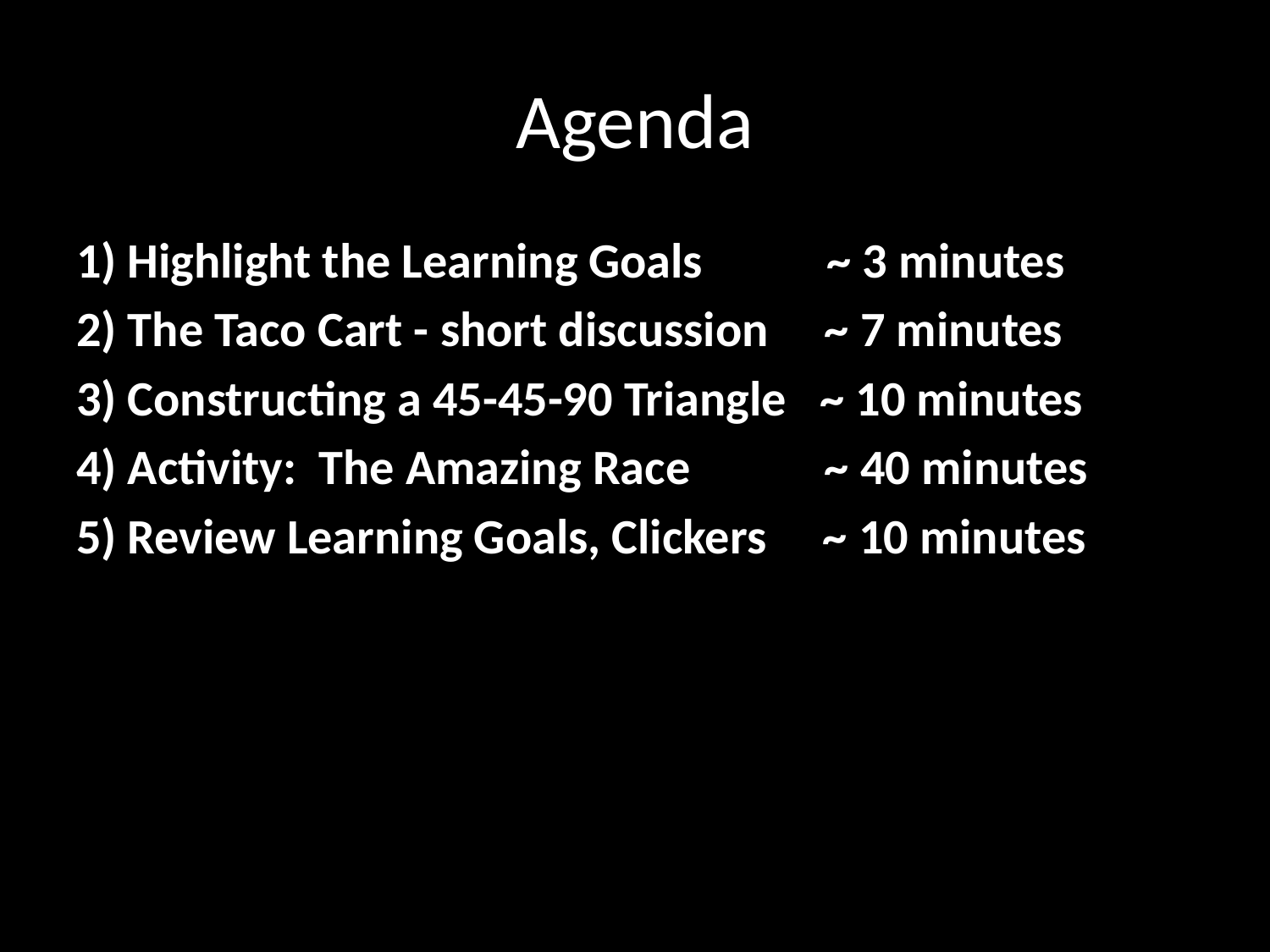

# Agenda
1) Highlight the Learning Goals           ~ 3 minutes
2) The Taco Cart - short discussion     ~ 7 minutes
3) Constructing a 45-45-90 Triangle   ~ 10 minutes
4) Activity:  The Amazing Race            ~ 40 minutes
5) Review Learning Goals, Clickers     ~ 10 minutes